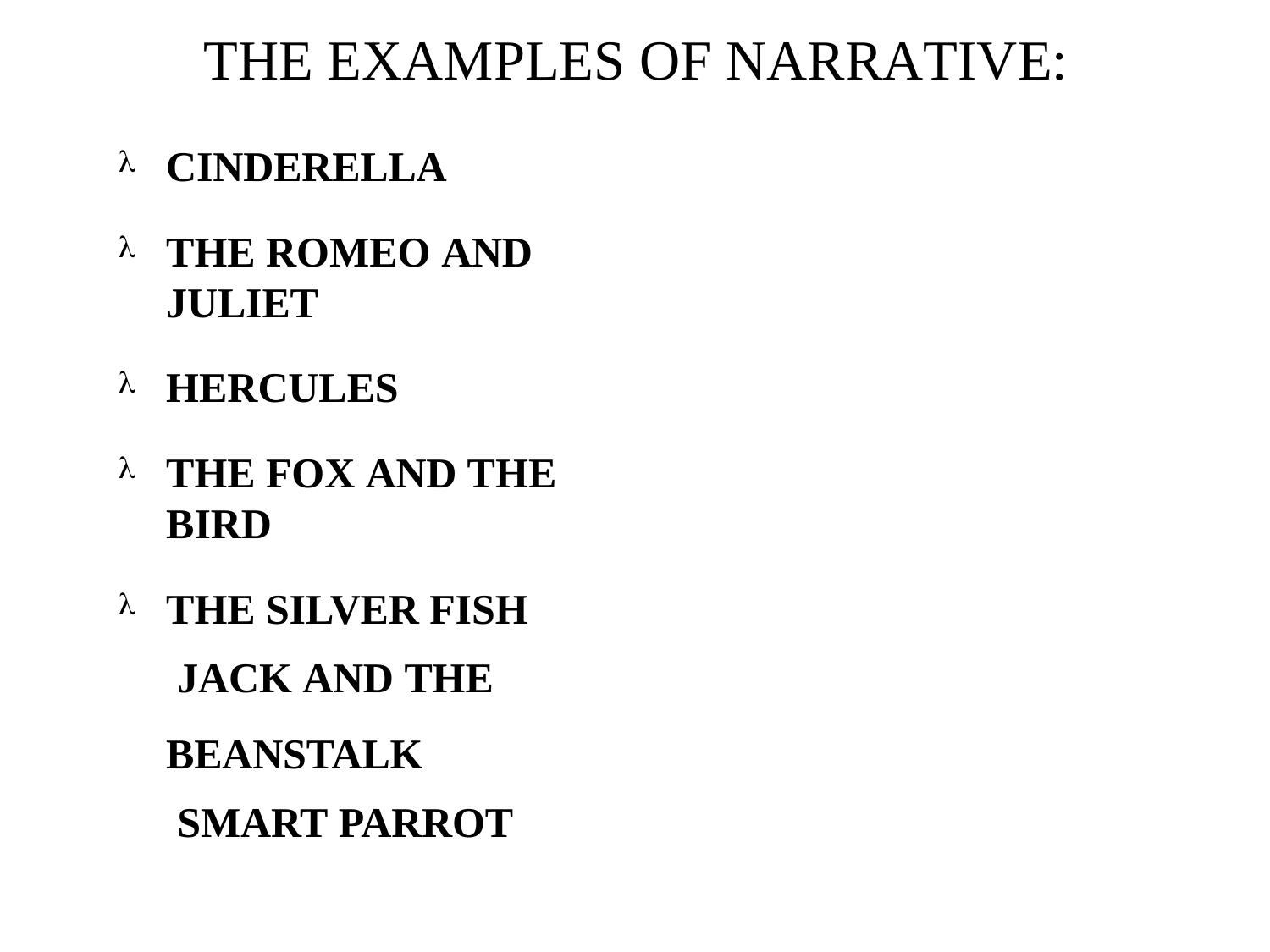

# THE EXAMPLES OF NARRATIVE:
CINDERELLA
THE ROMEO AND JULIET
HERCULES
THE FOX AND THE BIRD
THE SILVER FISH
JACK AND THE  BEANSTALK
SMART PARROT